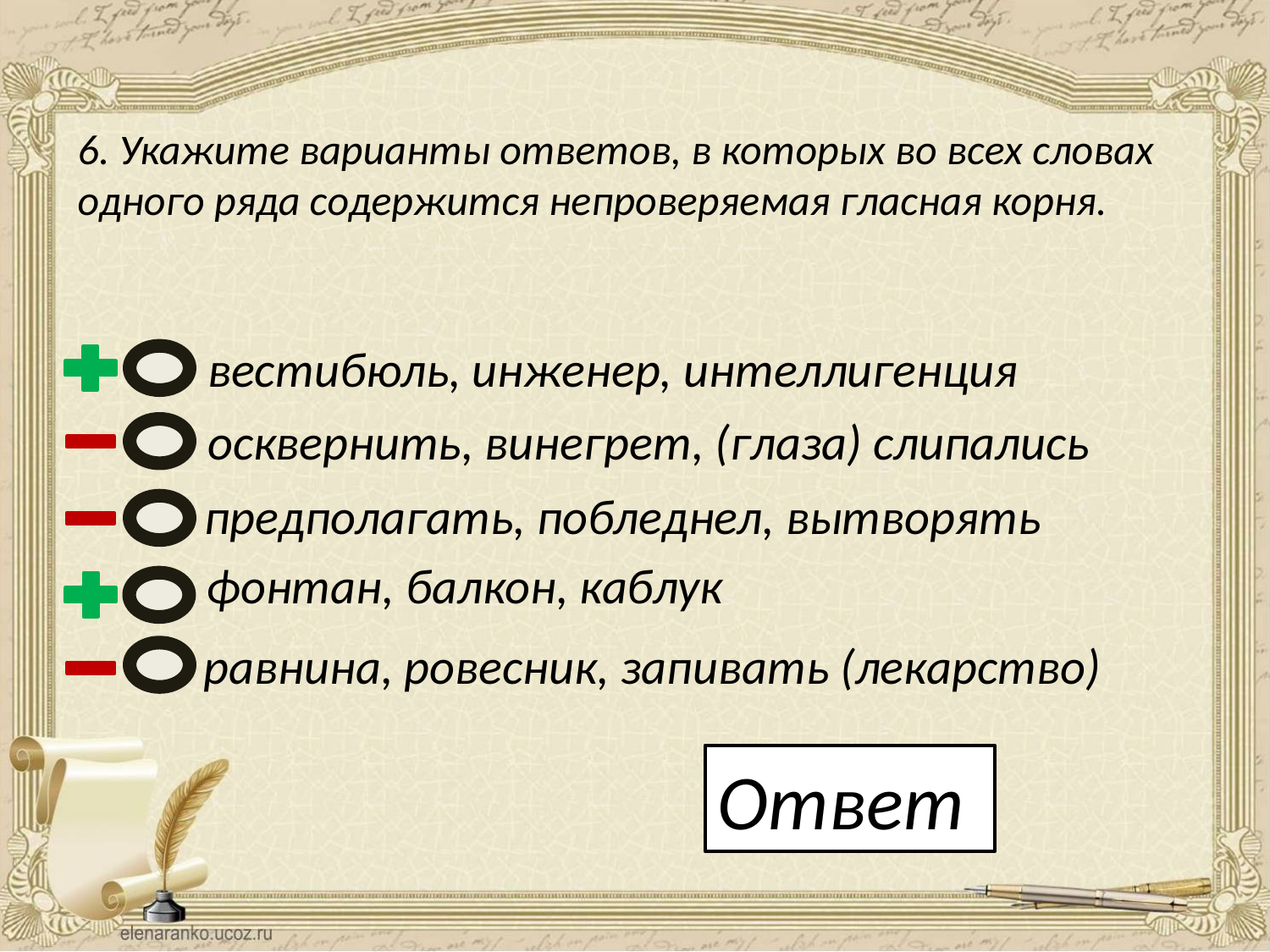

6. Укажите варианты ответов, в которых во всех словах одного ряда содержится непроверяемая гласная корня.
вестибюль, инженер, интеллигенция

осквернить, винегрет, (глаза) слипались

предполагать, побледнел, вытворять

фонтан, балкон, каблук

равнина, ровесник, запивать (лекарство)

Ответ